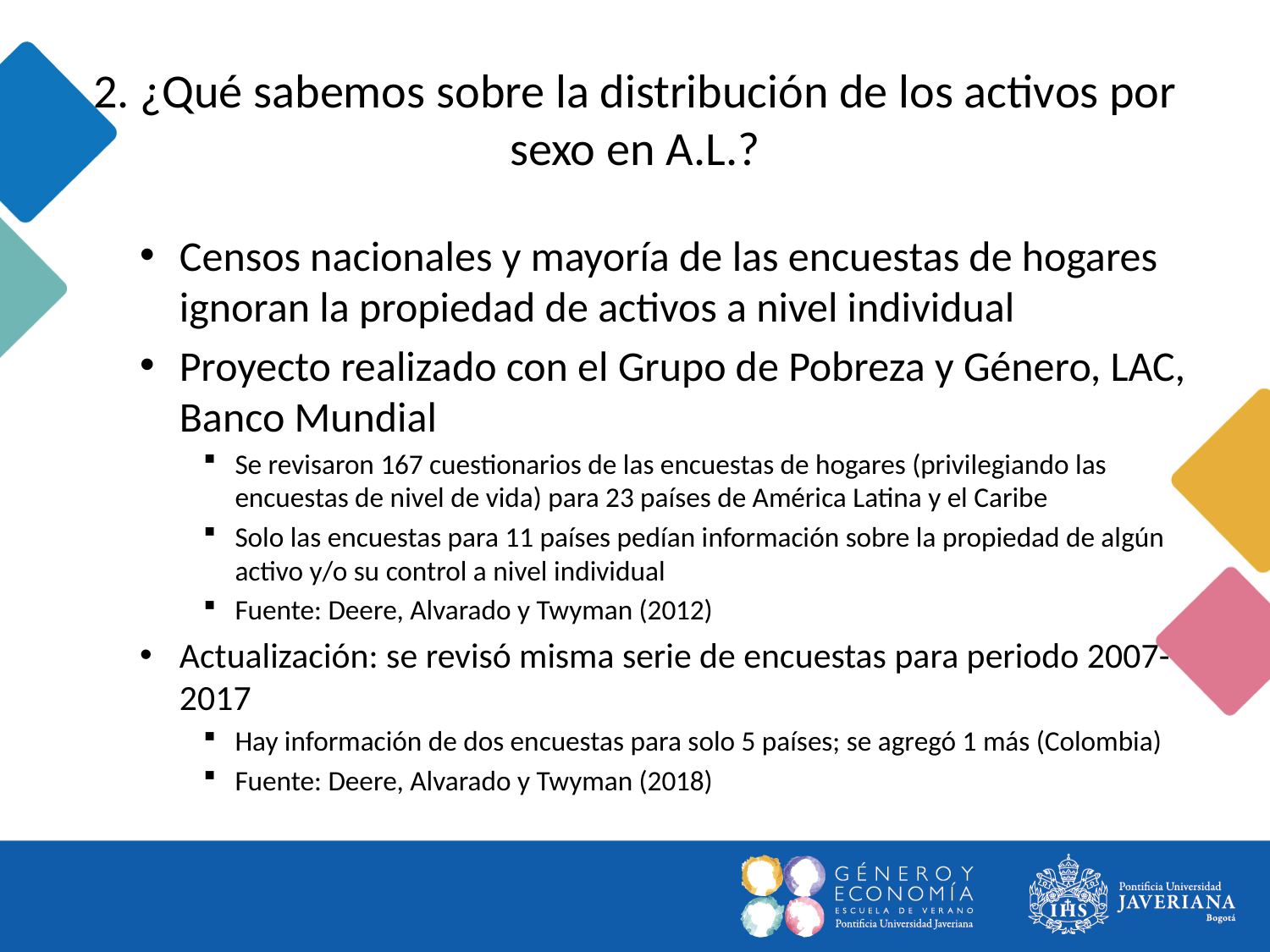

# 2. ¿Qué sabemos sobre la distribución de los activos por sexo en A.L.?
Censos nacionales y mayoría de las encuestas de hogares ignoran la propiedad de activos a nivel individual
Proyecto realizado con el Grupo de Pobreza y Género, LAC, Banco Mundial
Se revisaron 167 cuestionarios de las encuestas de hogares (privilegiando las encuestas de nivel de vida) para 23 países de América Latina y el Caribe
Solo las encuestas para 11 países pedían información sobre la propiedad de algún activo y/o su control a nivel individual
Fuente: Deere, Alvarado y Twyman (2012)
Actualización: se revisó misma serie de encuestas para periodo 2007-2017
Hay información de dos encuestas para solo 5 países; se agregó 1 más (Colombia)
Fuente: Deere, Alvarado y Twyman (2018)